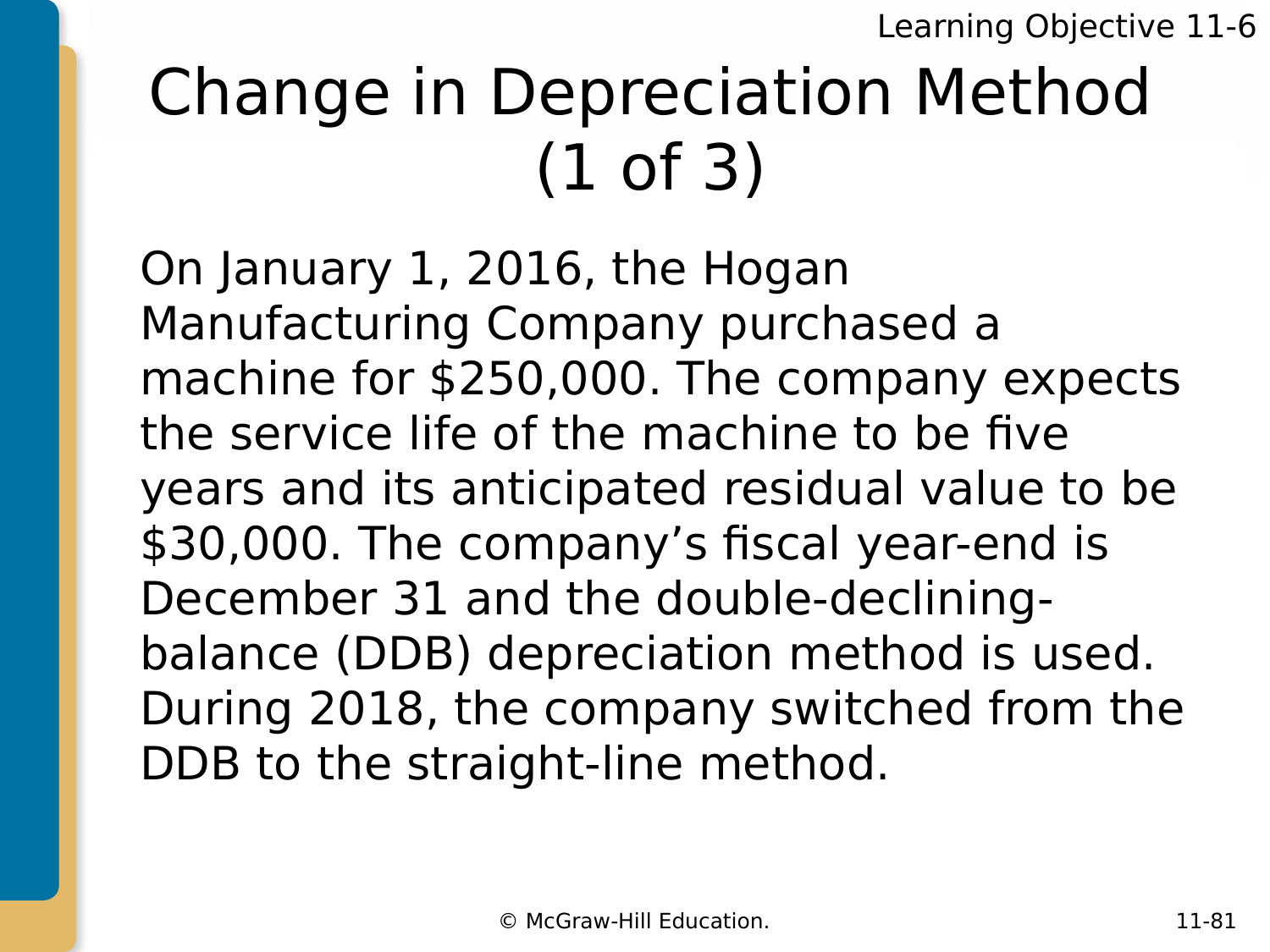

Learning Objective 11-6
# Change in Depreciation Method (1 of 3)
On January 1, 2016, the Hogan Manufacturing Company purchased a machine for $250,000. The company expects the service life of the machine to be five years and its anticipated residual value to be $30,000. The company’s fiscal year-end is December 31 and the double-declining-balance (DDB) depreciation method is used. During 2018, the company switched from the DDB to the straight-line method.